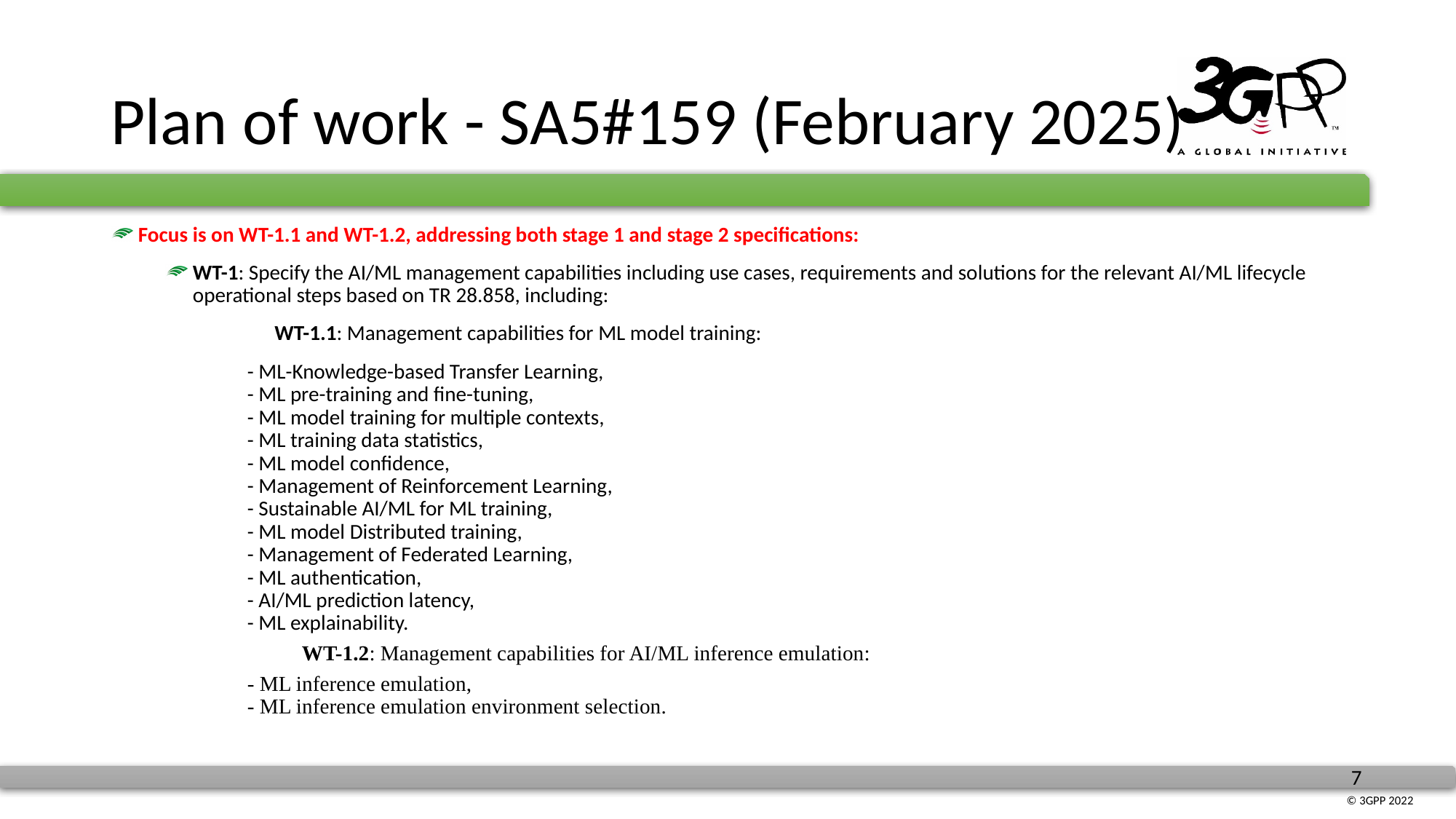

# Plan of work - SA5#159 (February 2025)
Focus is on WT-1.1 and WT-1.2, addressing both stage 1 and stage 2 specifications:
WT-1: Specify the AI/ML management capabilities including use cases, requirements and solutions for the relevant AI/ML lifecycle operational steps based on TR 28.858, including:
	WT-1.1: Management capabilities for ML model training:
- ML-Knowledge-based Transfer Learning,
- ML pre-training and fine-tuning,
- ML model training for multiple contexts,
- ML training data statistics,
- ML model confidence,
- Management of Reinforcement Learning,
- Sustainable AI/ML for ML training,
- ML model Distributed training,
- Management of Federated Learning,
- ML authentication,
- AI/ML prediction latency,
- ML explainability.
	WT-1.2: Management capabilities for AI/ML inference emulation:
- ML inference emulation,
- ML inference emulation environment selection.